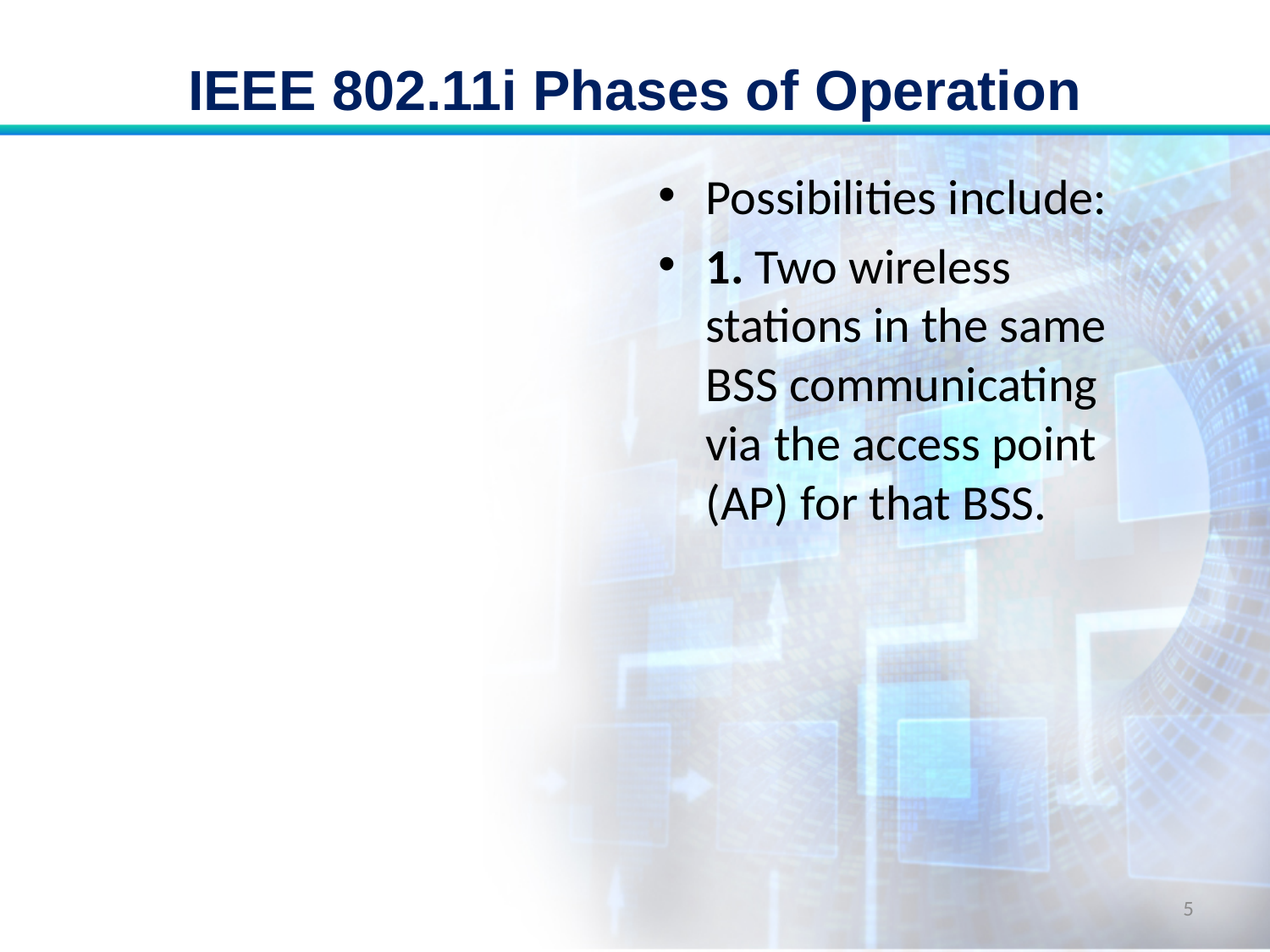

# IEEE 802.11i Phases of Operation
Possibilities include:
1. Two wireless stations in the same BSS communicating via the access point (AP) for that BSS.
5